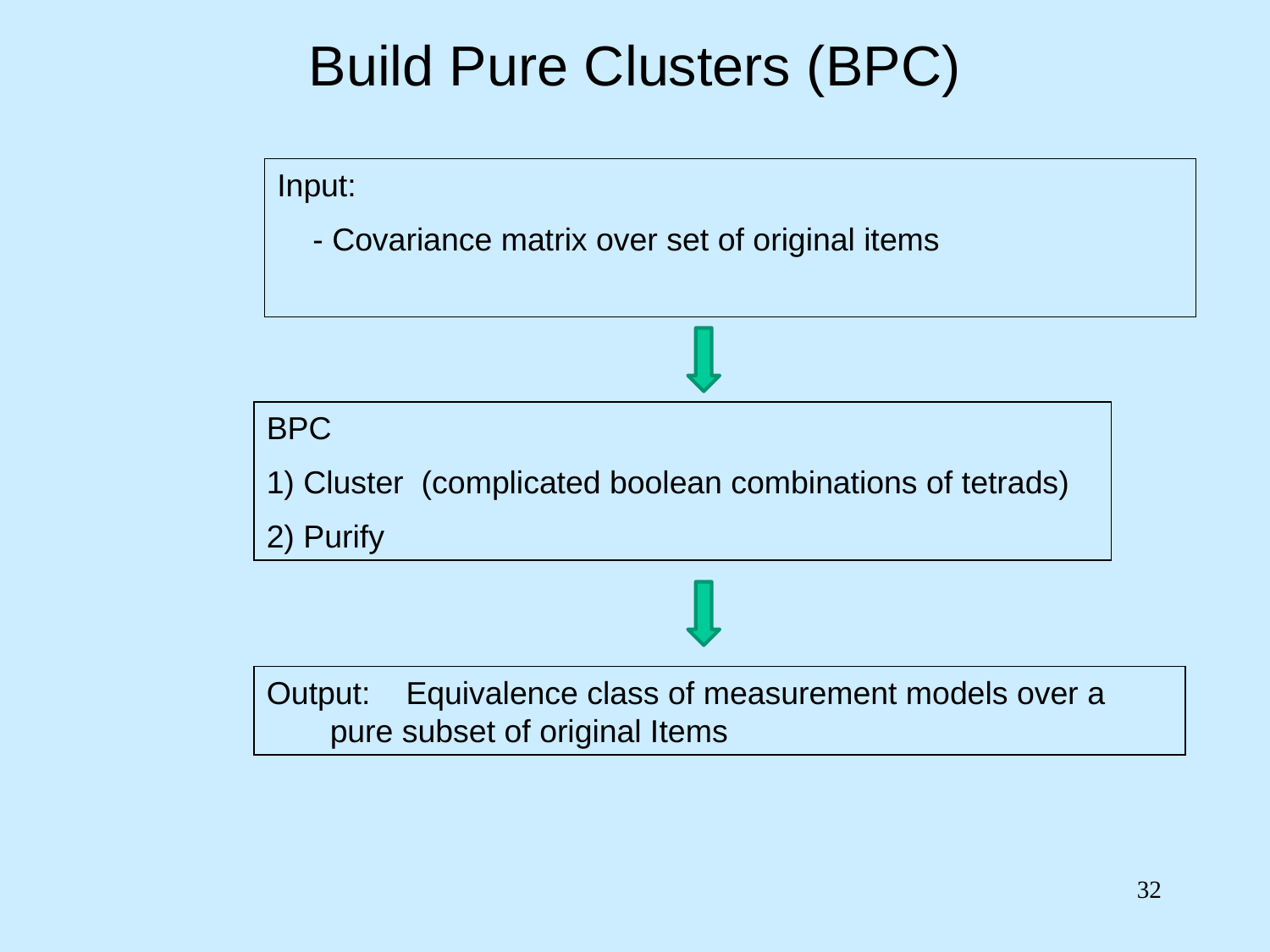

# Build Pure Clusters (BPC)
Input:
    - Covariance matrix over set of original items

BPC
1) Cluster  (complicated boolean combinations of tetrads)
2) Purify

Output:    Equivalence class of measurement models over a pure subset of original Items
32